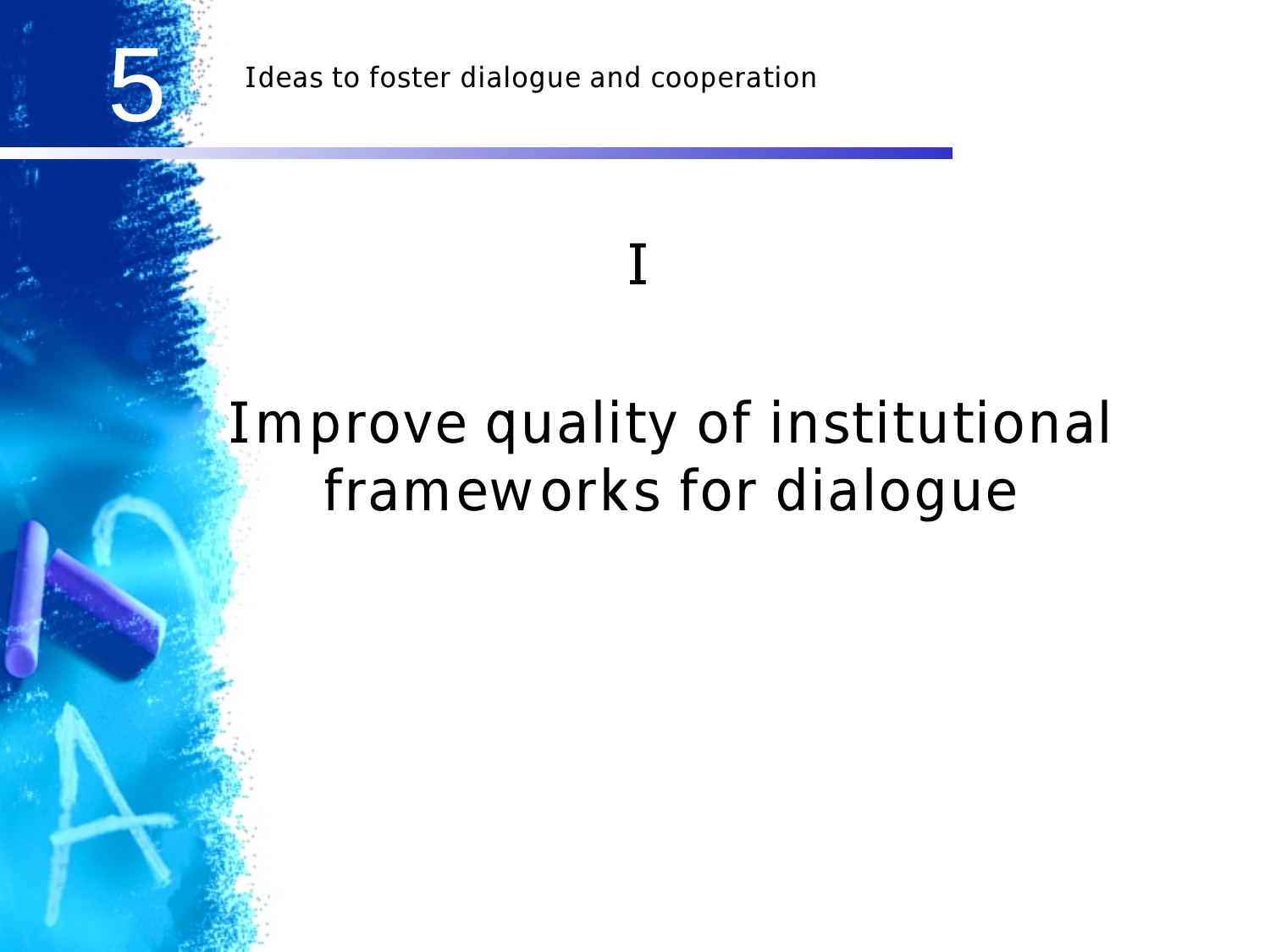

Ideas to foster dialogue and cooperation
I

	Improve quality of institutional frameworks for dialogue